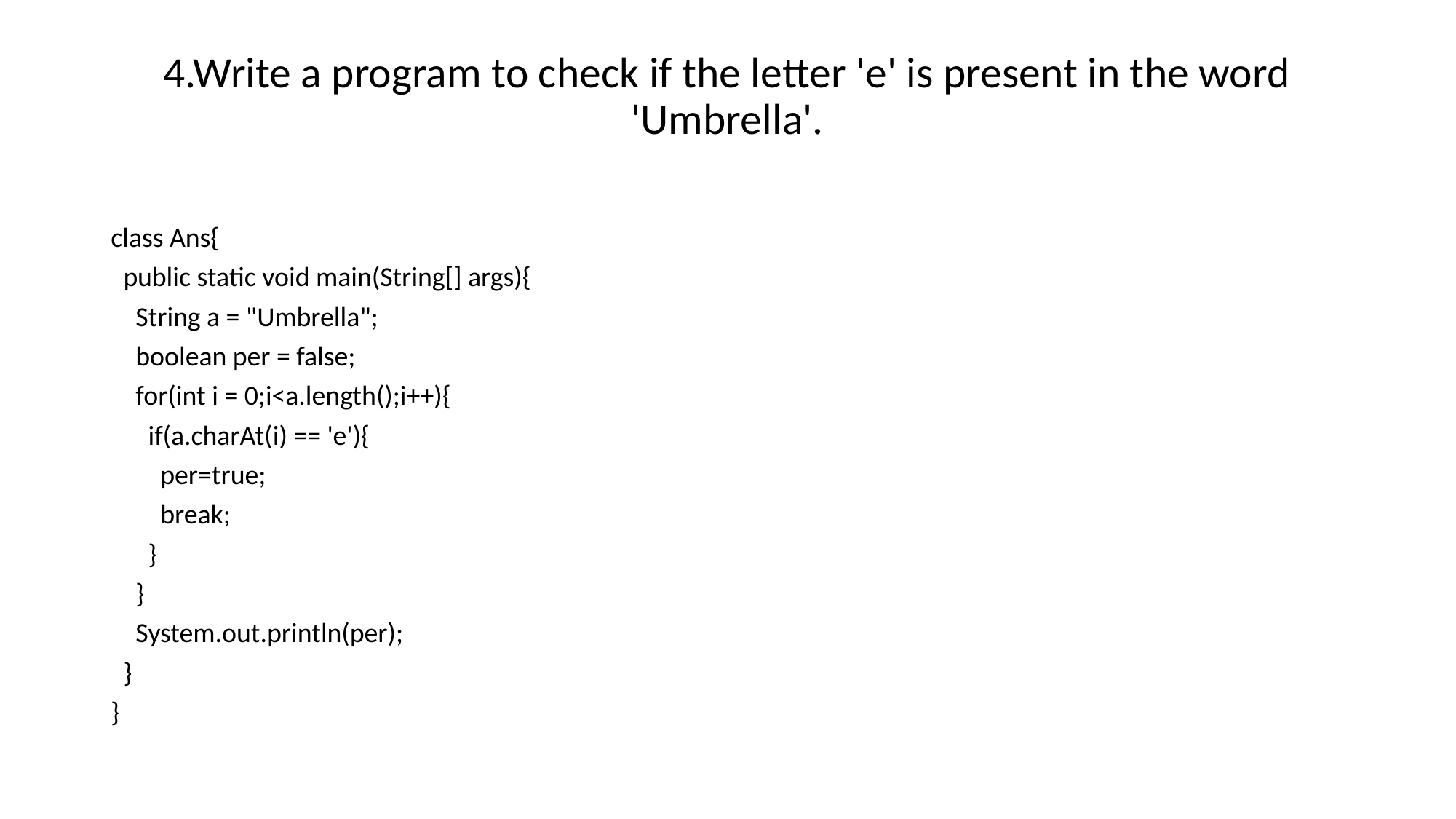

# 4.Write a program to check if the letter 'e' is present in the word 'Umbrella'.
class Ans{
  public static void main(String[] args){
    String a = "Umbrella";
    boolean per = false;
    for(int i = 0;i<a.length();i++){
      if(a.charAt(i) == 'e'){
        per=true;
        break;
      }
    }
    System.out.println(per);
  }
}